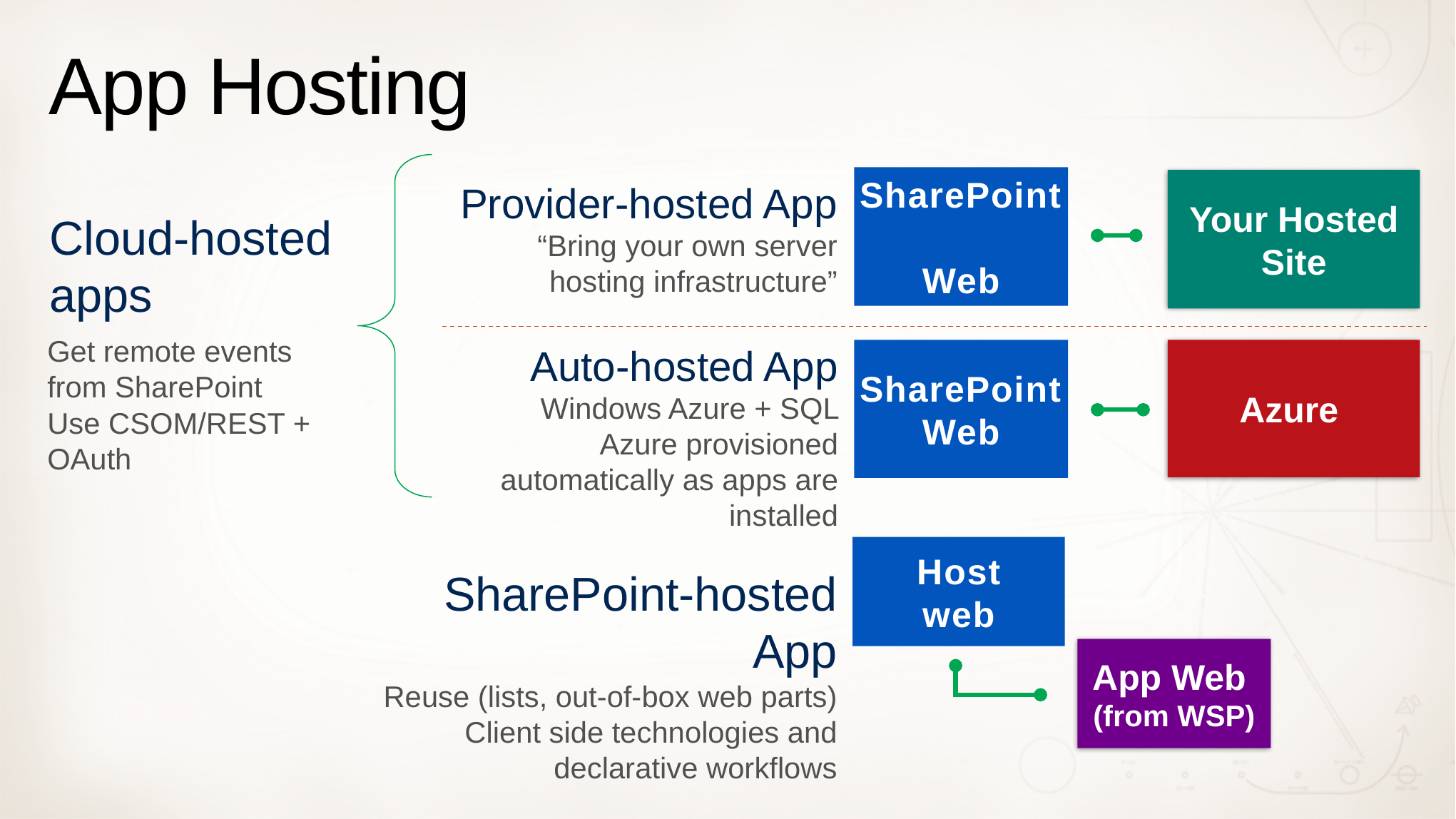

# App Hosting

SharePoint
Web
Provider-hosted App
“Bring your own server hosting infrastructure”
Your Hosted Site
Cloud-hosted apps
Get remote events from SharePoint
Use CSOM/REST +
OAuth
Auto-hosted App
Windows Azure + SQL Azure provisioned automatically as apps are installed
SharePoint Web
Azure
Host
web
SharePoint-hosted App
Reuse (lists, out-of-box web parts)
Client side technologies and declarative workflows
App Web
(from WSP)